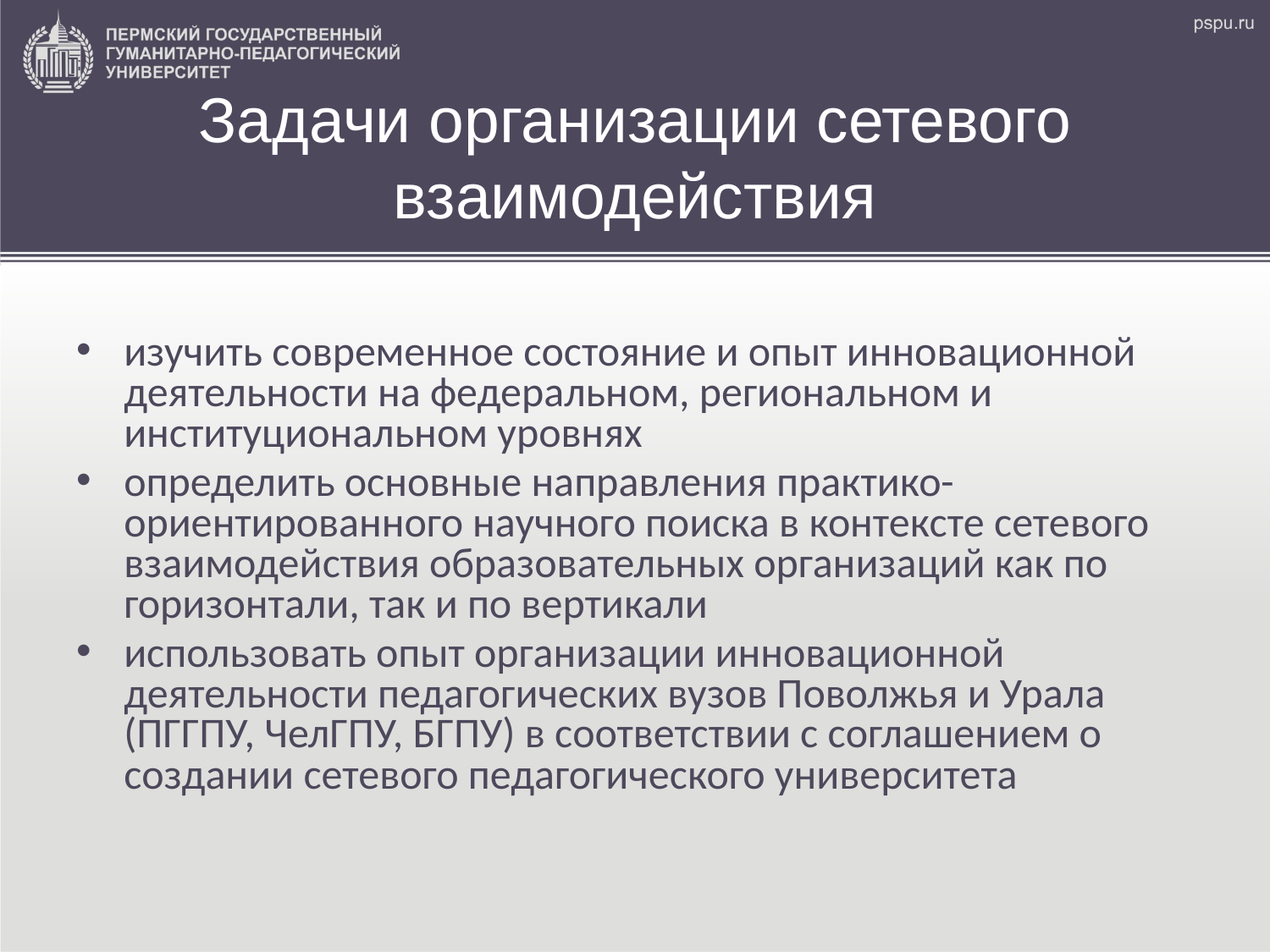

# Задачи организации сетевого взаимодействия
изучить современное состояние и опыт инновационной деятельности на федеральном, региональном и институциональном уровнях
определить основные направления практико-ориентированного научного поиска в контексте сетевого взаимодействия образовательных организаций как по горизонтали, так и по вертикали
использовать опыт организации инновационной деятельности педагогических вузов Поволжья и Урала (ПГГПУ, ЧелГПУ, БГПУ) в соответствии с соглашением о создании сетевого педагогического университета